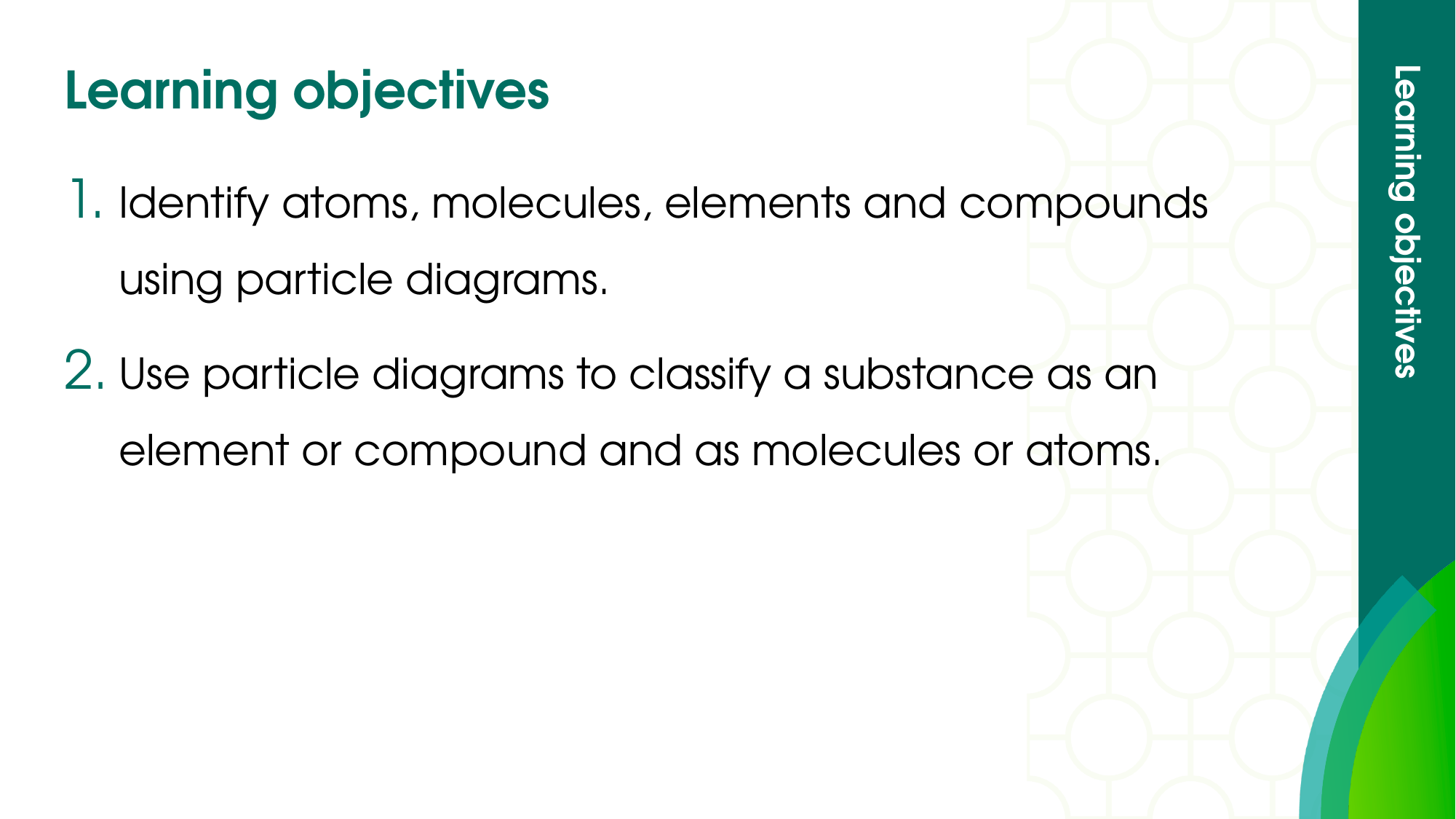

# Learning objectives
Identify atoms, molecules, elements and compounds using particle diagrams.
Use particle diagrams to classify a substance as an element or compound and as molecules or atoms.
Learning objectives